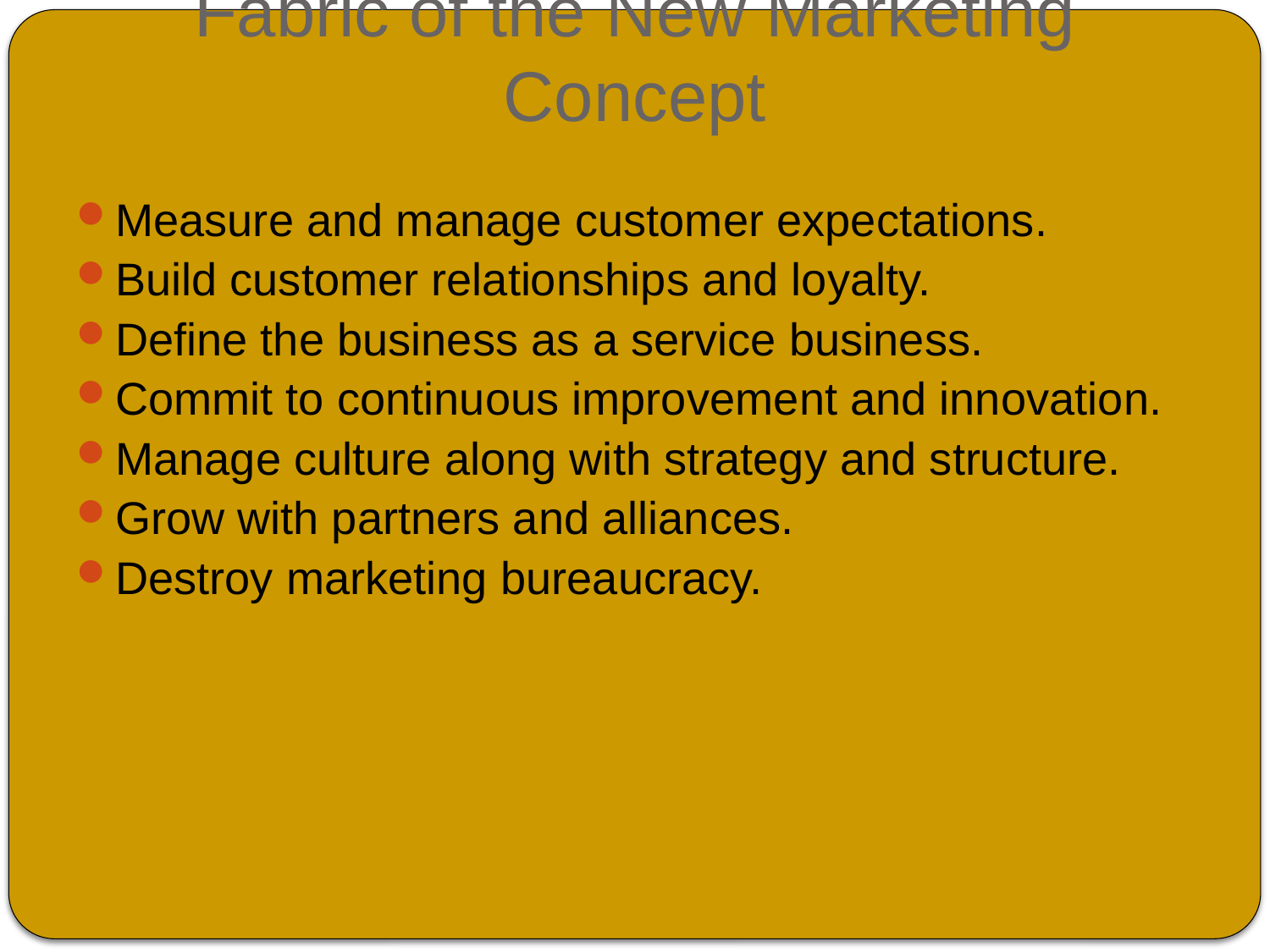

# Fabric of the New Marketing Concept
Measure and manage customer expectations.
Build customer relationships and loyalty.
Define the business as a service business.
Commit to continuous improvement and innovation.
Manage culture along with strategy and structure.
Grow with partners and alliances.
Destroy marketing bureaucracy.